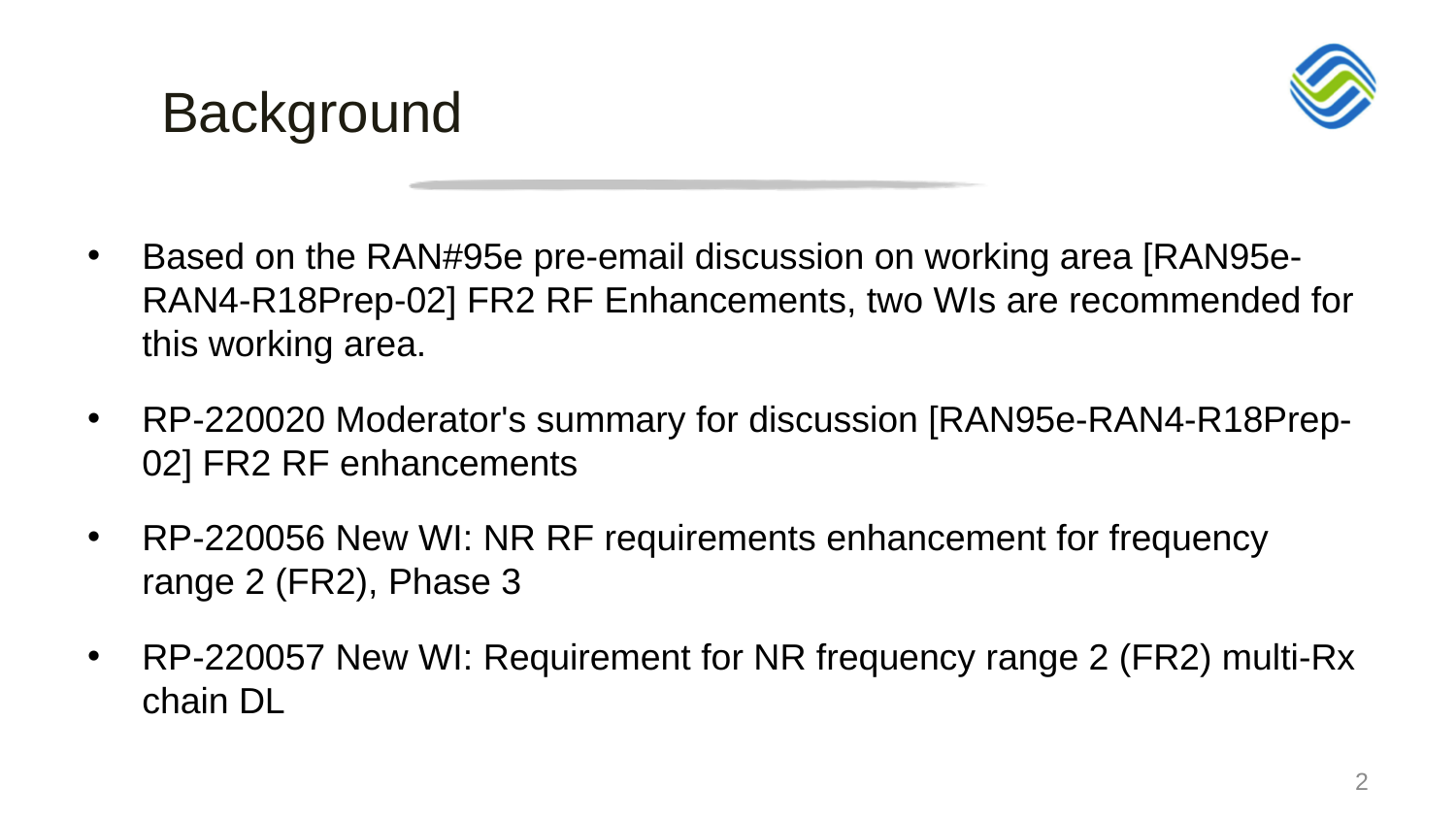

# Background
Based on the RAN#95e pre-email discussion on working area [RAN95e-RAN4-R18Prep-02] FR2 RF Enhancements, two WIs are recommended for this working area.
RP-220020 Moderator's summary for discussion [RAN95e-RAN4-R18Prep-02] FR2 RF enhancements
RP-220056 New WI: NR RF requirements enhancement for frequency range 2 (FR2), Phase 3
RP-220057 New WI: Requirement for NR frequency range 2 (FR2) multi-Rx chain DL

2